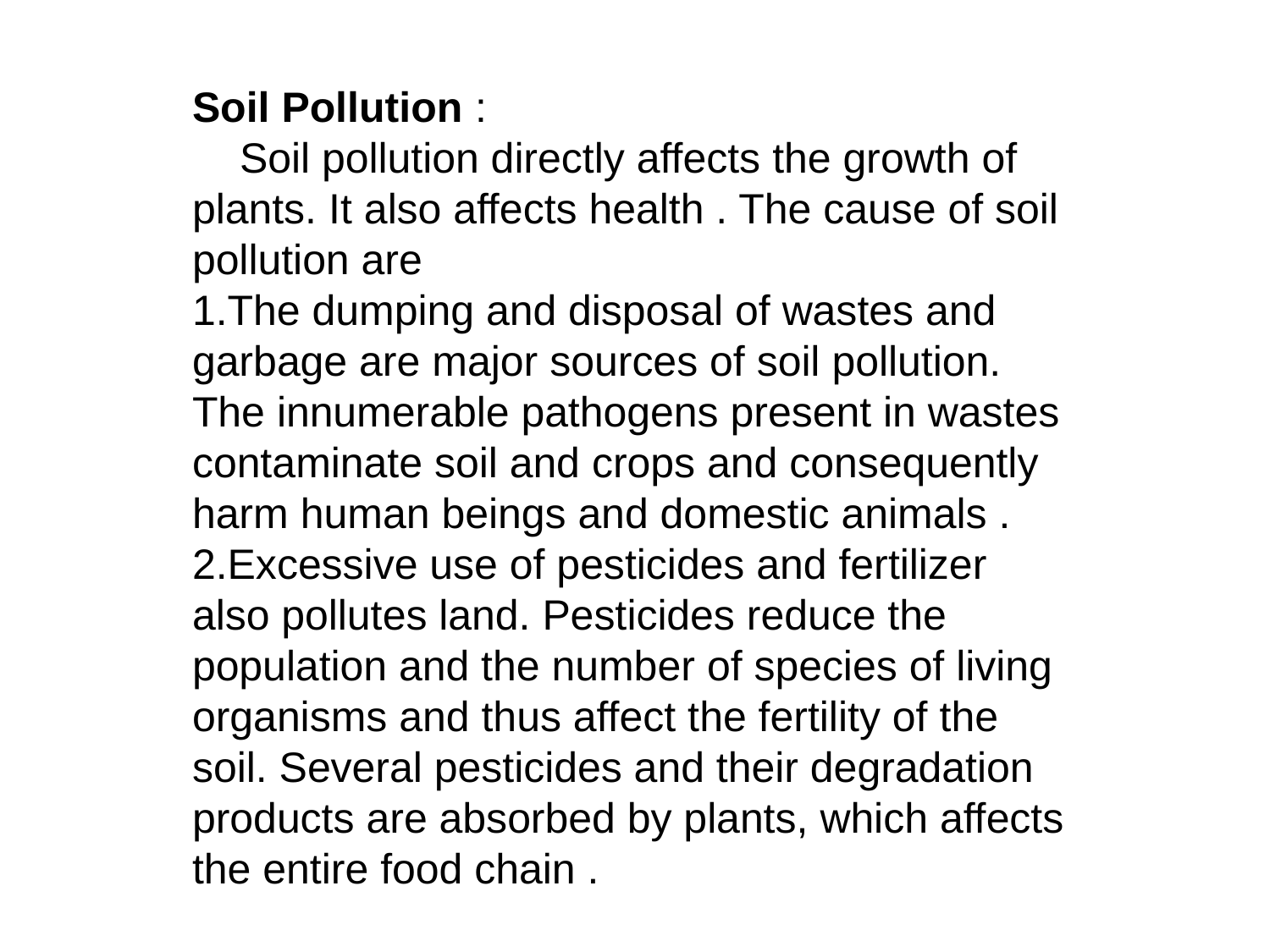

Soil Pollution :
    Soil pollution directly affects the growth of plants. It also affects health . The cause of soil pollution are
1.The dumping and disposal of wastes and garbage are major sources of soil pollution. The innumerable pathogens present in wastes contaminate soil and crops and consequently harm human beings and domestic animals .
2.Excessive use of pesticides and fertilizer also pollutes land. Pesticides reduce the population and the number of species of living organisms and thus affect the fertility of the soil. Several pesticides and their degradation products are absorbed by plants, which affects the entire food chain .